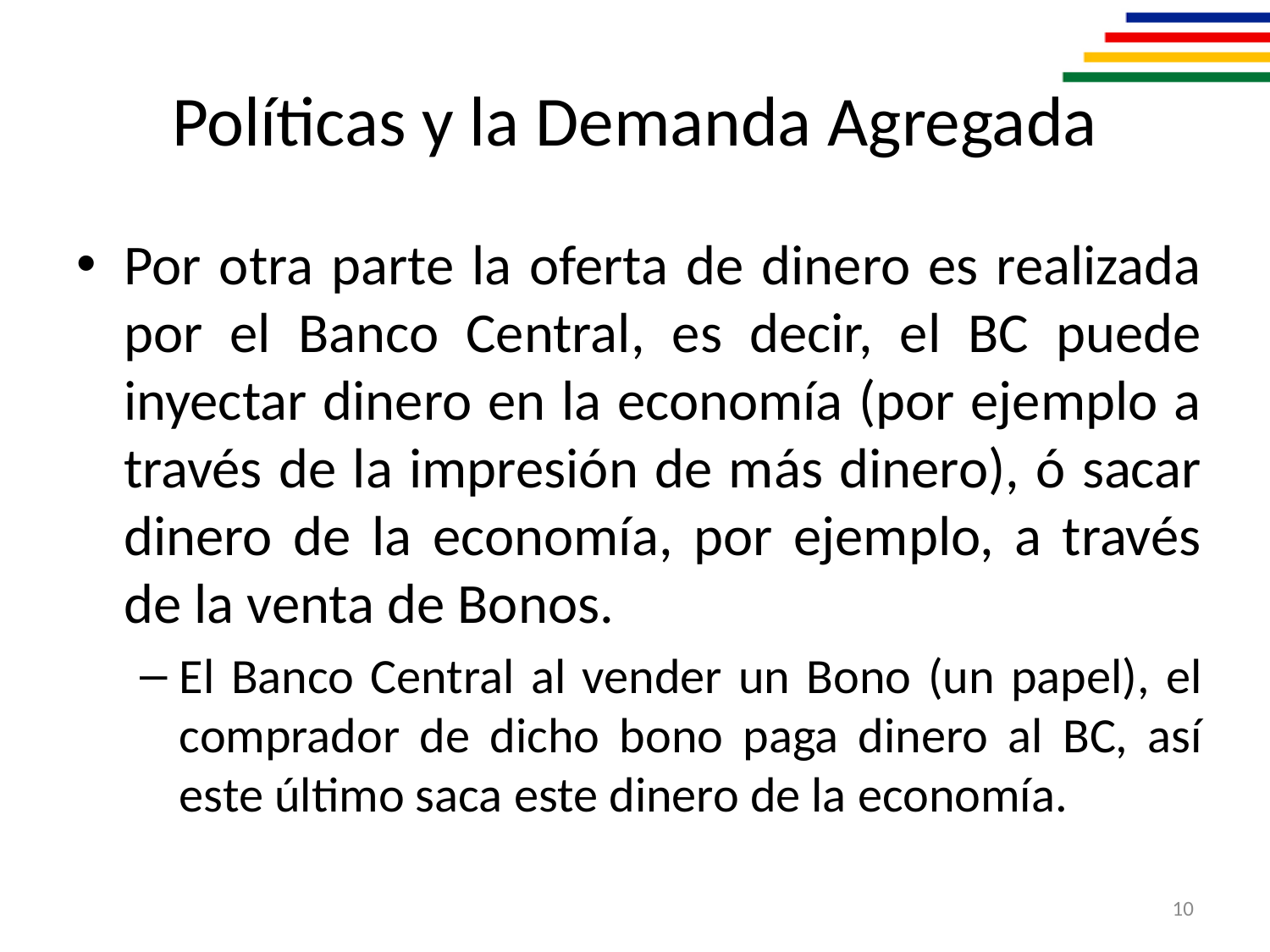

# Políticas y la Demanda Agregada
Por otra parte la oferta de dinero es realizada por el Banco Central, es decir, el BC puede inyectar dinero en la economía (por ejemplo a través de la impresión de más dinero), ó sacar dinero de la economía, por ejemplo, a través de la venta de Bonos.
El Banco Central al vender un Bono (un papel), el comprador de dicho bono paga dinero al BC, así este último saca este dinero de la economía.
10